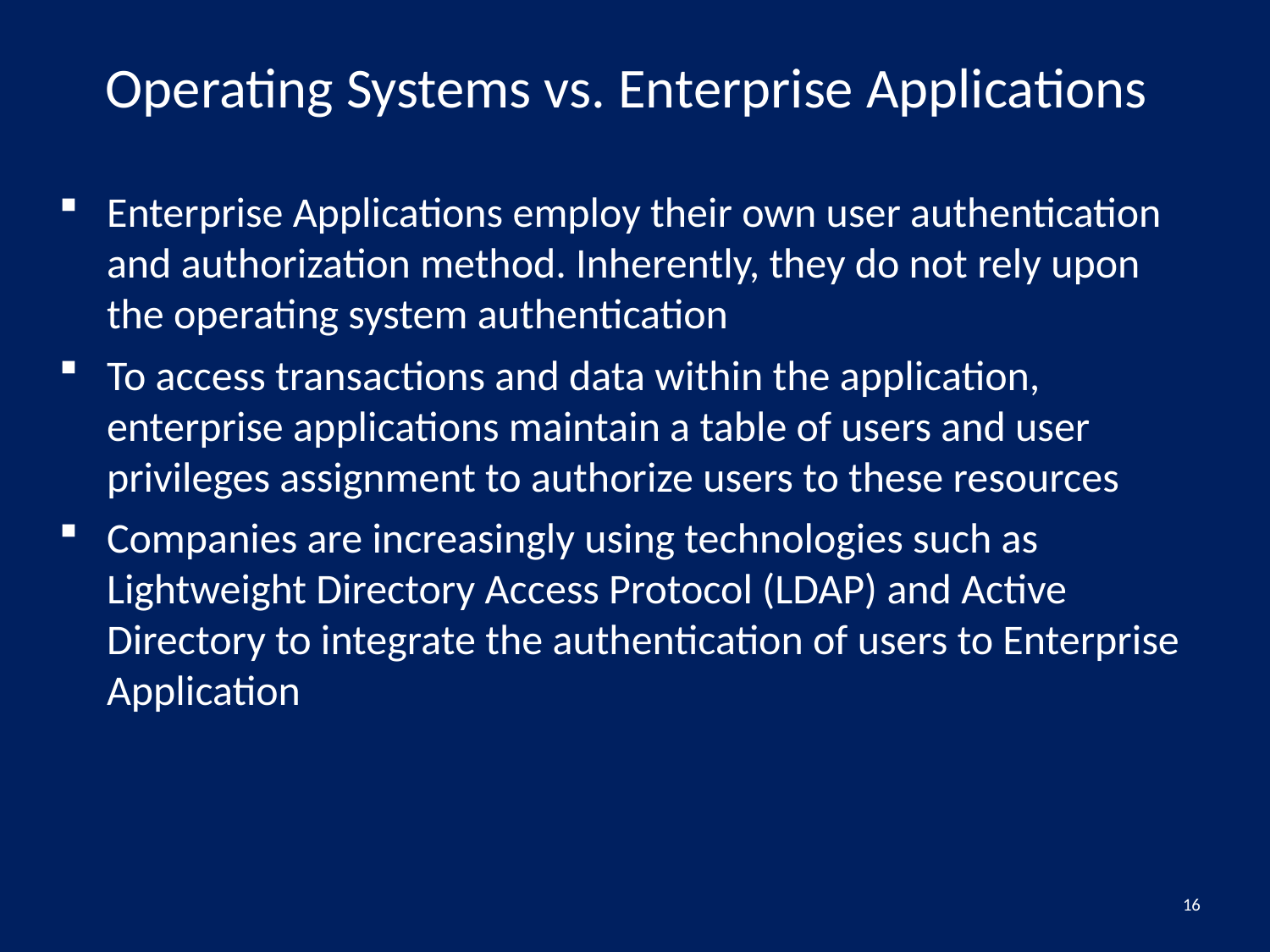

# Operating Systems vs. Enterprise Applications
Enterprise Applications employ their own user authentication and authorization method. Inherently, they do not rely upon the operating system authentication
To access transactions and data within the application, enterprise applications maintain a table of users and user privileges assignment to authorize users to these resources
Companies are increasingly using technologies such as Lightweight Directory Access Protocol (LDAP) and Active Directory to integrate the authentication of users to Enterprise Application